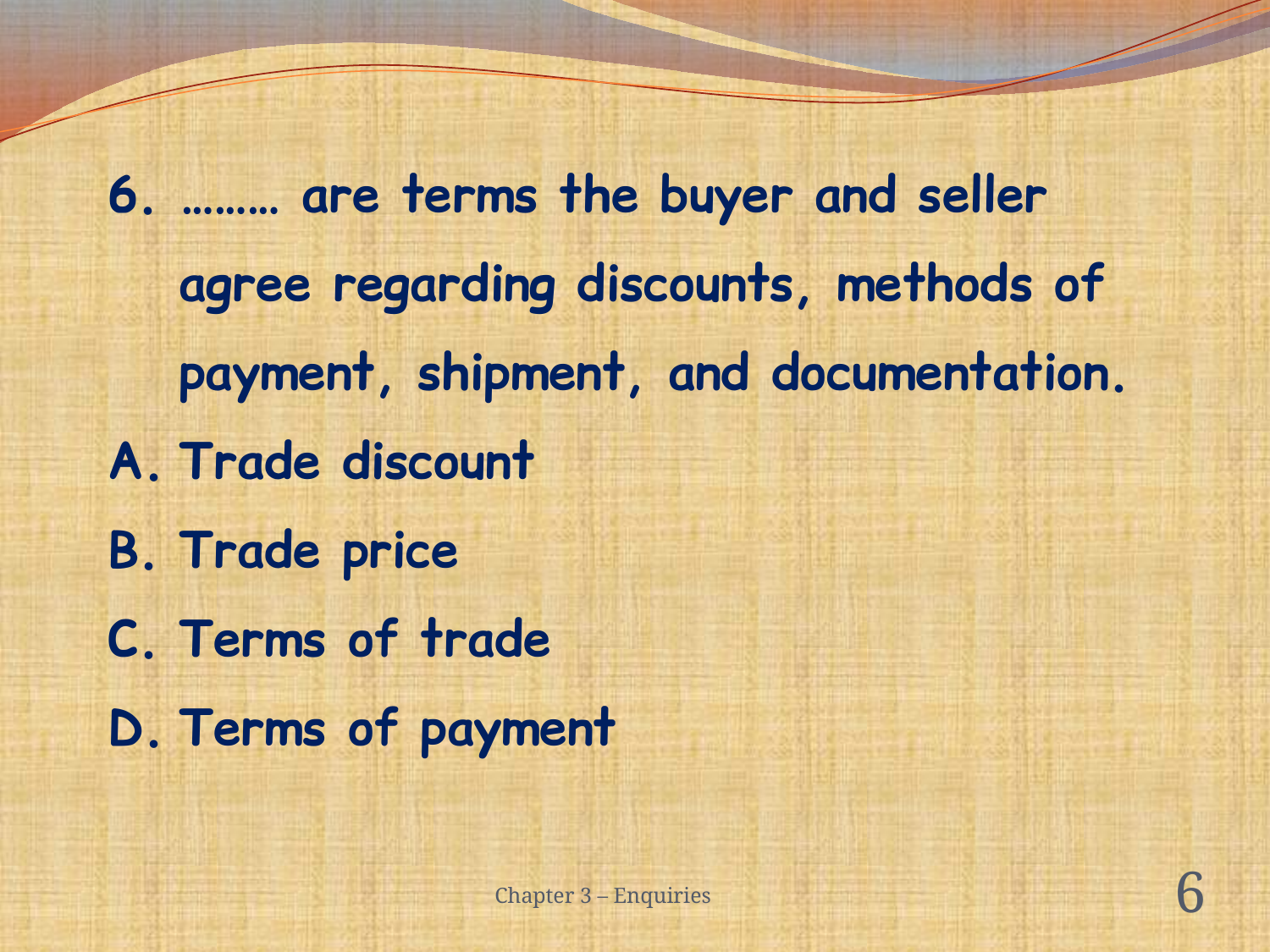

#
6. ……… are terms the buyer and seller agree regarding discounts, methods of payment, shipment, and documentation.
Trade discount
Trade price
Terms of trade
Terms of payment

Chapter 3 – Enquiries

6